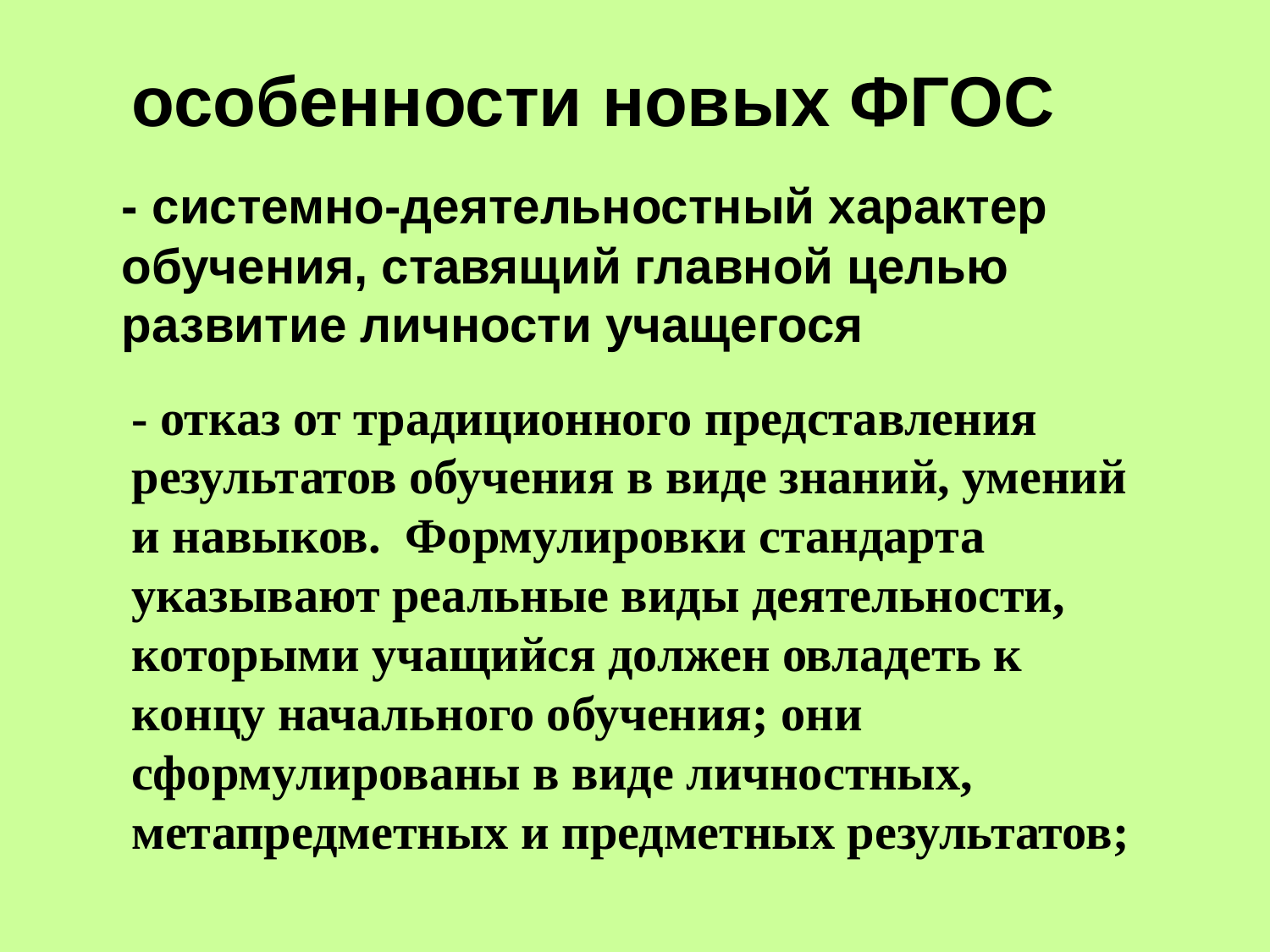

особенности новых ФГОС
- системно-деятельностный характер обучения, ставящий главной целью развитие личности учащегося
- отказ от традиционного представления результатов обучения в виде знаний, умений и навыков.  Формулировки стандарта указывают реальные виды деятельности, которыми учащийся должен овладеть к концу начального обучения; они сформулированы в виде личностных, метапредметных и предметных результатов;